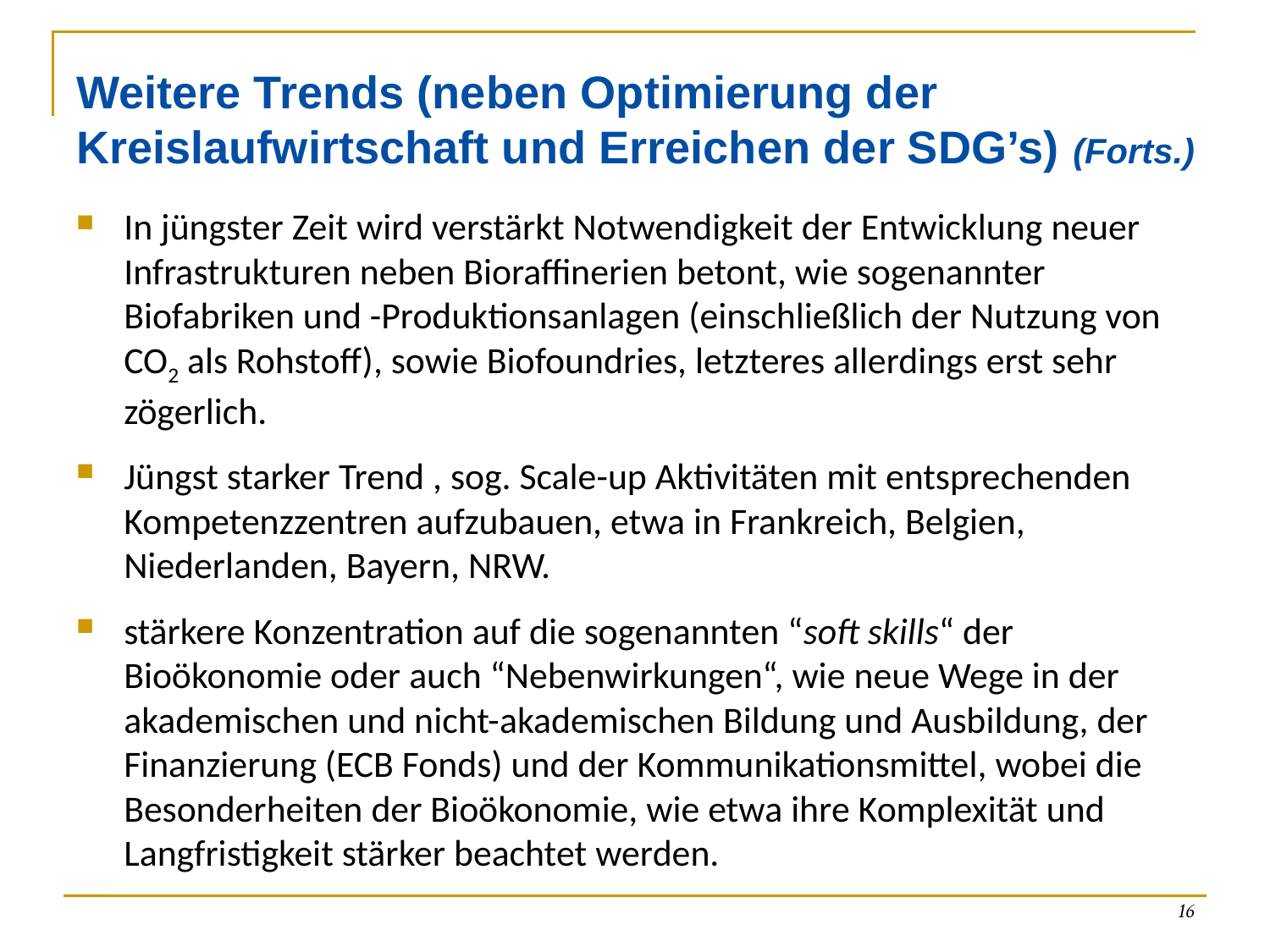

# Weitere Trends (neben Optimierung der Kreislaufwirtschaft und Erreichen der SDG’s) (Forts.)
In jüngster Zeit wird verstärkt Notwendigkeit der Entwicklung neuer Infrastrukturen neben Bioraffinerien betont, wie sogenannter Biofabriken und -Produktionsanlagen (einschließlich der Nutzung von CO2 als Rohstoff), sowie Biofoundries, letzteres allerdings erst sehr zögerlich.
Jüngst starker Trend , sog. Scale-up Aktivitäten mit entsprechenden Kompetenzzentren aufzubauen, etwa in Frankreich, Belgien, Niederlanden, Bayern, NRW.
stärkere Konzentration auf die sogenannten “soft skills“ der Bioökonomie oder auch “Nebenwirkungen“, wie neue Wege in der akademischen und nicht-akademischen Bildung und Ausbildung, der Finanzierung (ECB Fonds) und der Kommunikationsmittel, wobei die Besonderheiten der Bioökonomie, wie etwa ihre Komplexität und Langfristigkeit stärker beachtet werden.

16